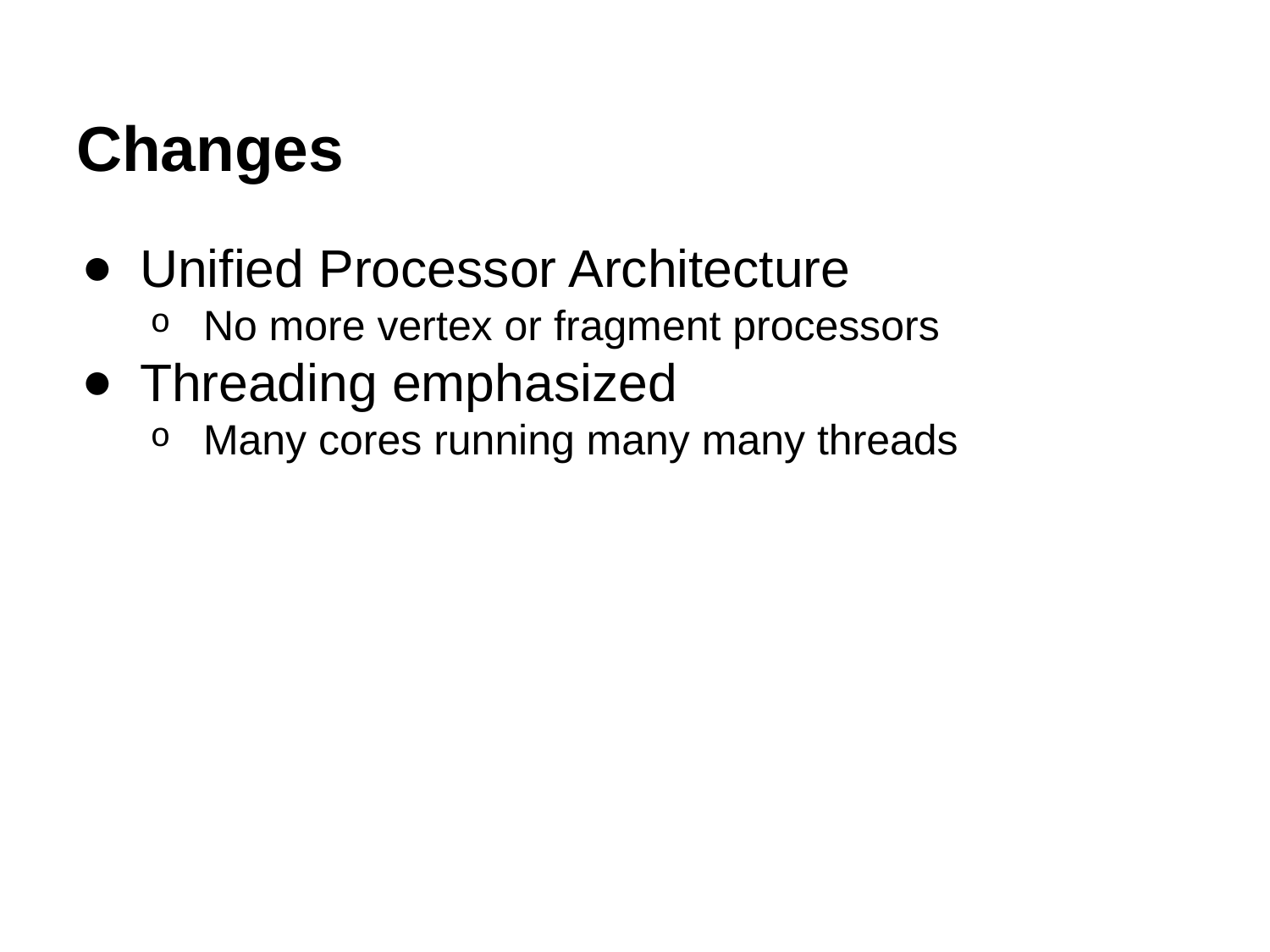

# Changes
Unified Processor Architecture
No more vertex or fragment processors
Threading emphasized
Many cores running many many threads